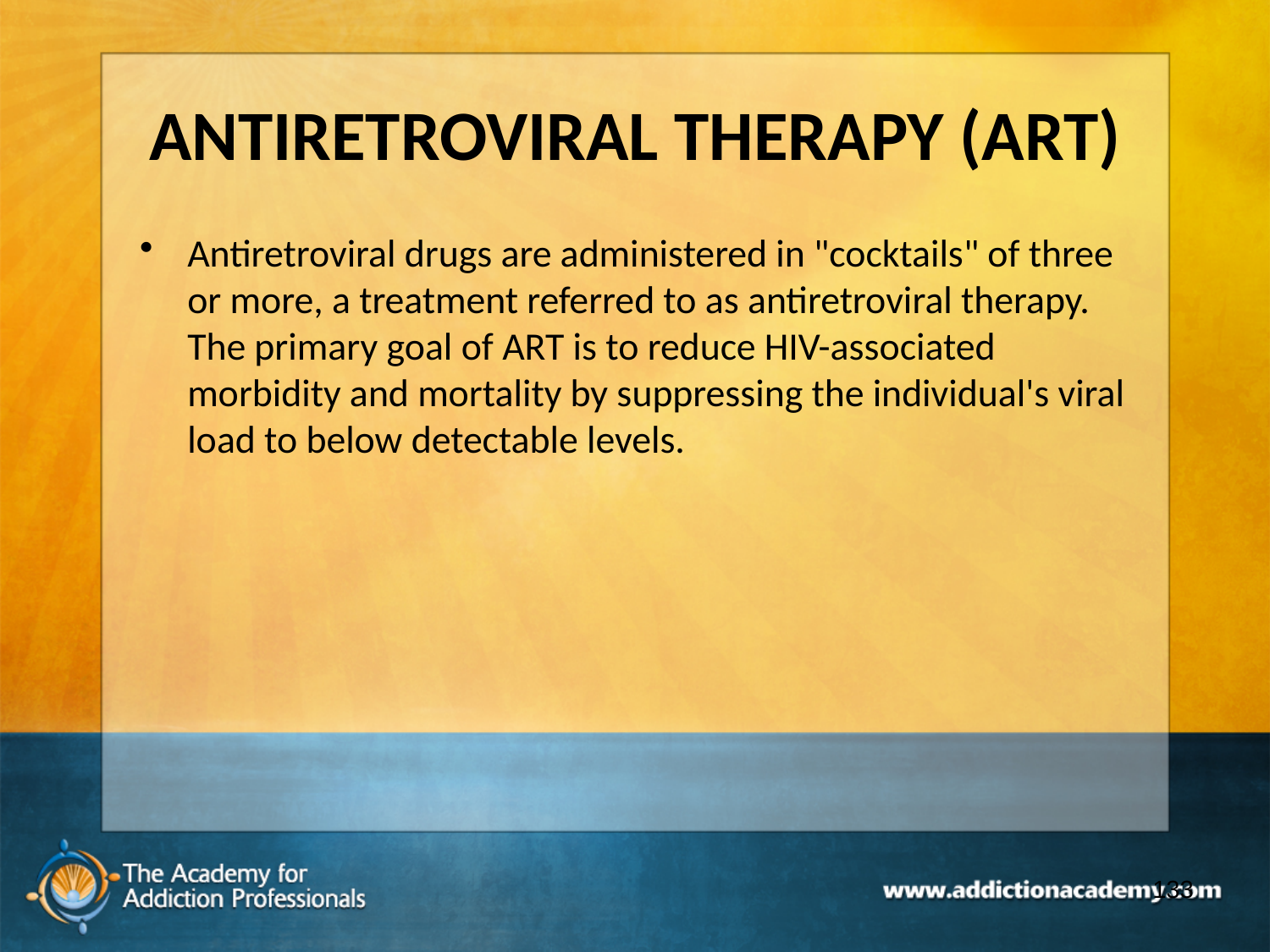

# ANTIRETROVIRAL THERAPY (ART)
Antiretroviral drugs are administered in "cocktails" of three or more, a treatment referred to as antiretroviral therapy. The primary goal of ART is to reduce HIV-associated morbidity and mortality by suppressing the individual's viral load to below detectable levels.
133